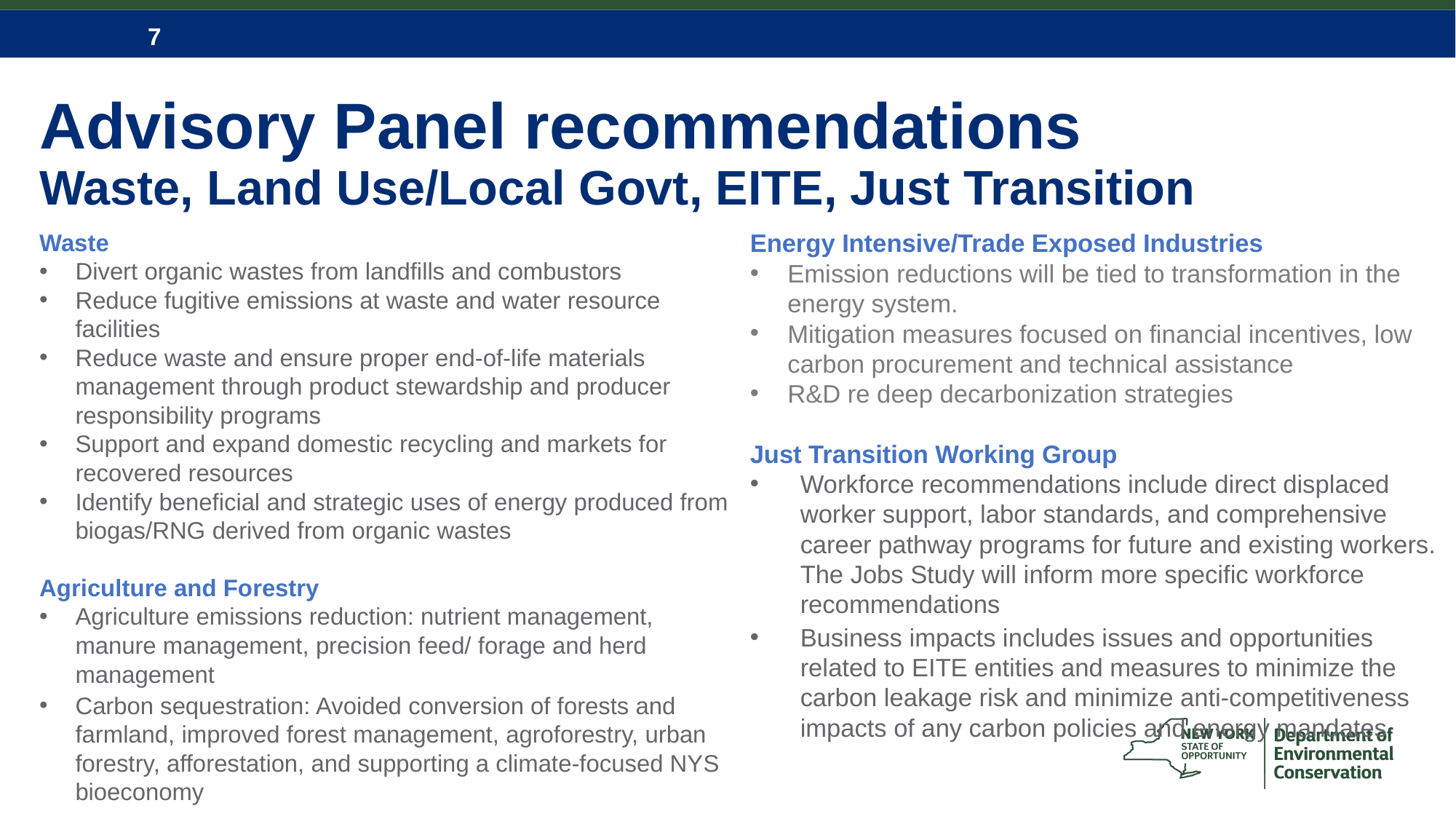

# Advisory Panel recommendations Waste, Land Use/Local Govt, EITE, Just Transition
Waste
Divert organic wastes from landfills and combustors
Reduce fugitive emissions at waste and water resource facilities
Reduce waste and ensure proper end-of-life materials management through product stewardship and producer responsibility programs
Support and expand domestic recycling and markets for recovered resources
Identify beneficial and strategic uses of energy produced from biogas/RNG derived from organic wastes

Agriculture and Forestry
Agriculture emissions reduction: nutrient management, manure management, precision feed/ forage and herd management
Carbon sequestration: Avoided conversion of forests and farmland, improved forest management, agroforestry, urban forestry, afforestation, and supporting a climate-focused NYS bioeconomy

Energy Intensive/Trade Exposed Industries
Emission reductions will be tied to transformation in the energy system.
Mitigation measures focused on financial incentives, low carbon procurement and technical assistance
R&D re deep decarbonization strategies

Just Transition Working Group
Workforce recommendations include direct displaced worker support, labor standards, and comprehensive career pathway programs for future and existing workers. The Jobs Study will inform more specific workforce recommendations
Business impacts includes issues and opportunities related to EITE entities and measures to minimize the carbon leakage risk and minimize anti-competitiveness impacts of any carbon policies and energy mandates